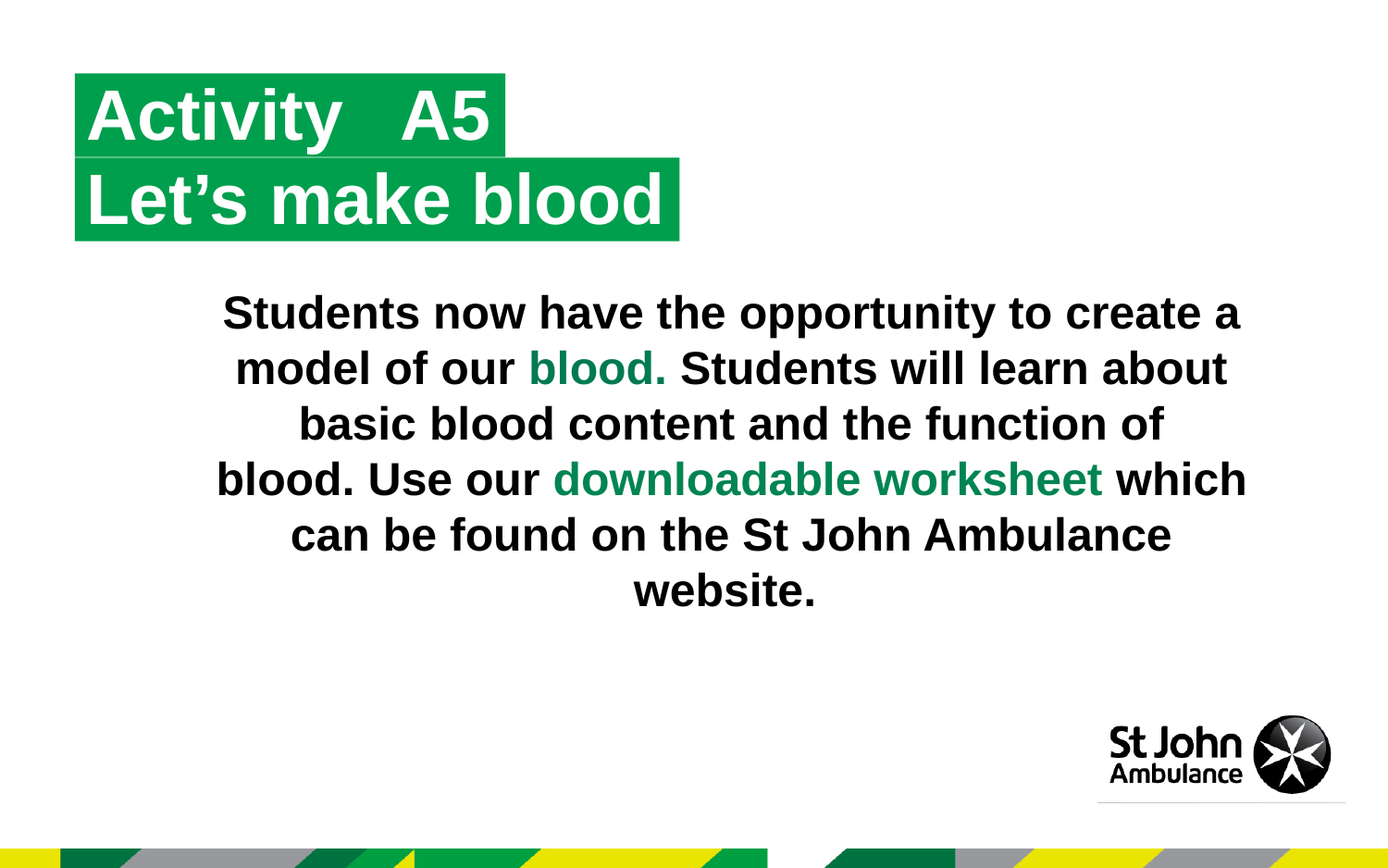

Activity   A5
Let’s make blood
Students now have the opportunity to create a model of our blood. Students will learn about basic blood content and the function of blood. Use our downloadable worksheet which can be found on the St John Ambulance website.